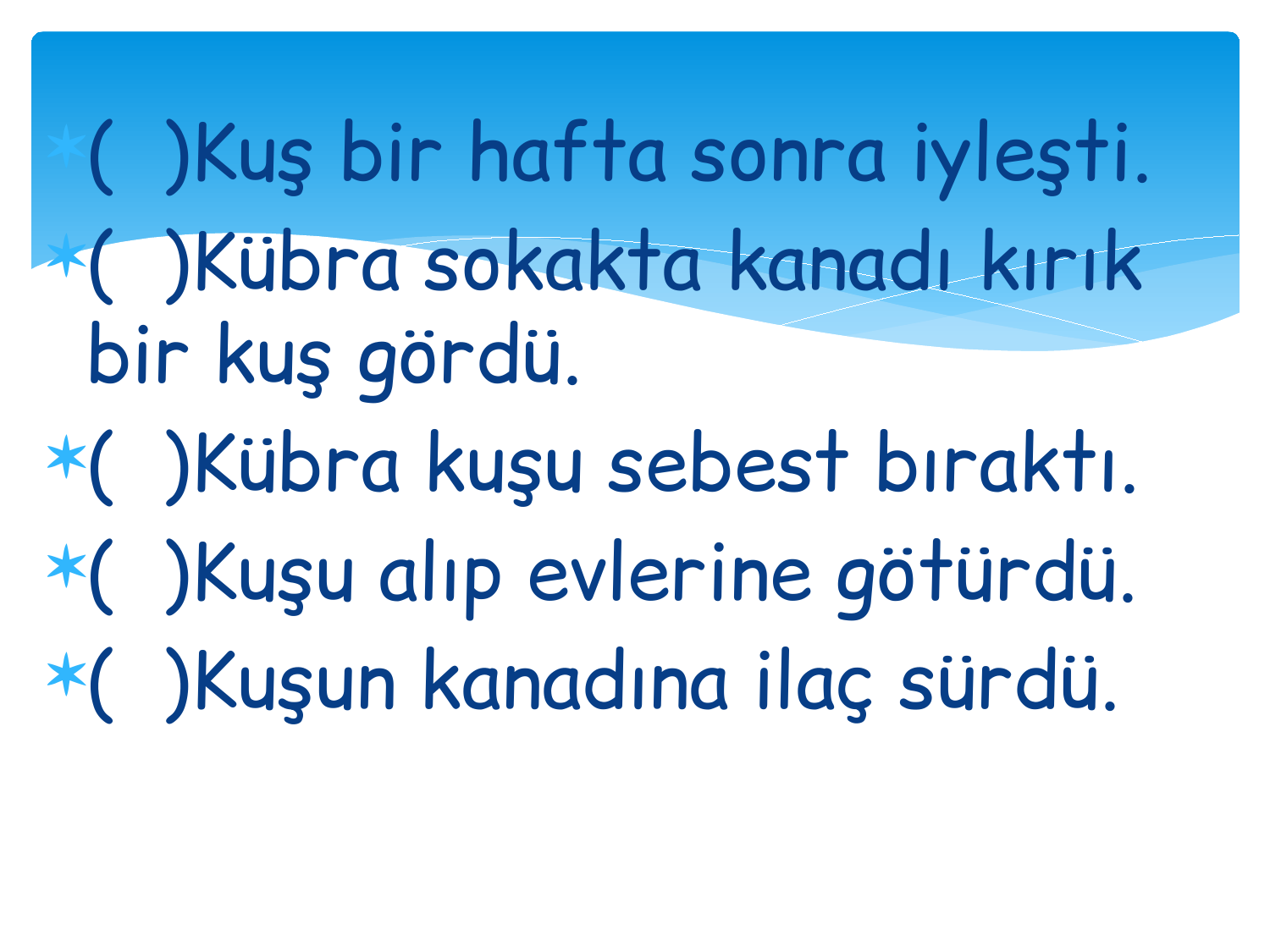

(  )Kuş bir hafta sonra iyleşti.
(  )Kübra sokakta kanadı kırık bir kuş gördü.
(  )Kübra kuşu sebest bıraktı.
(  )Kuşu alıp evlerine götürdü.
(  )Kuşun kanadına ilaç sürdü.